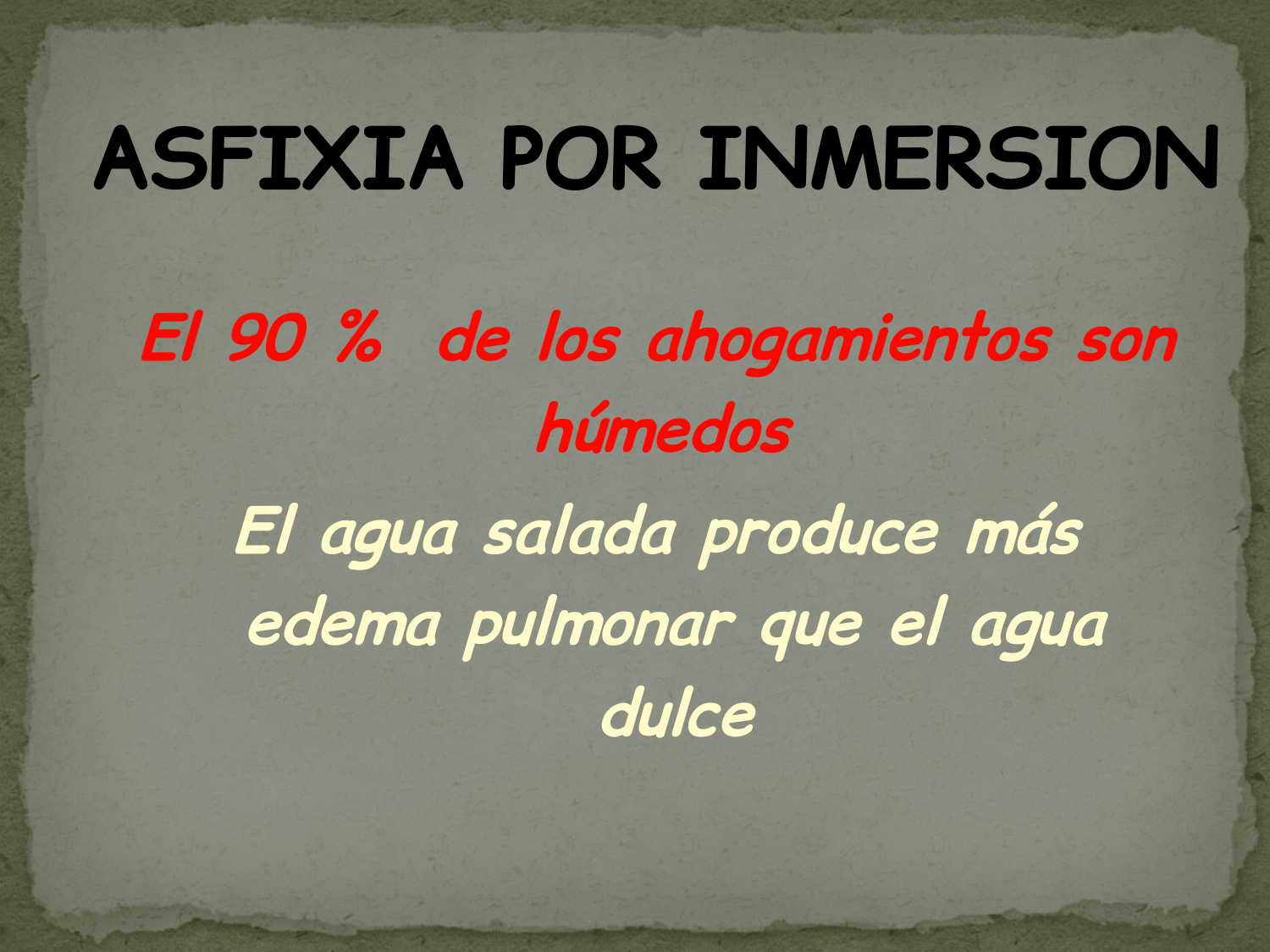

# ASFIXIA POR INMERSION
El 90 %  de los ahogamientos son húmedos
El agua salada produce más edema pulmonar que el agua dulce